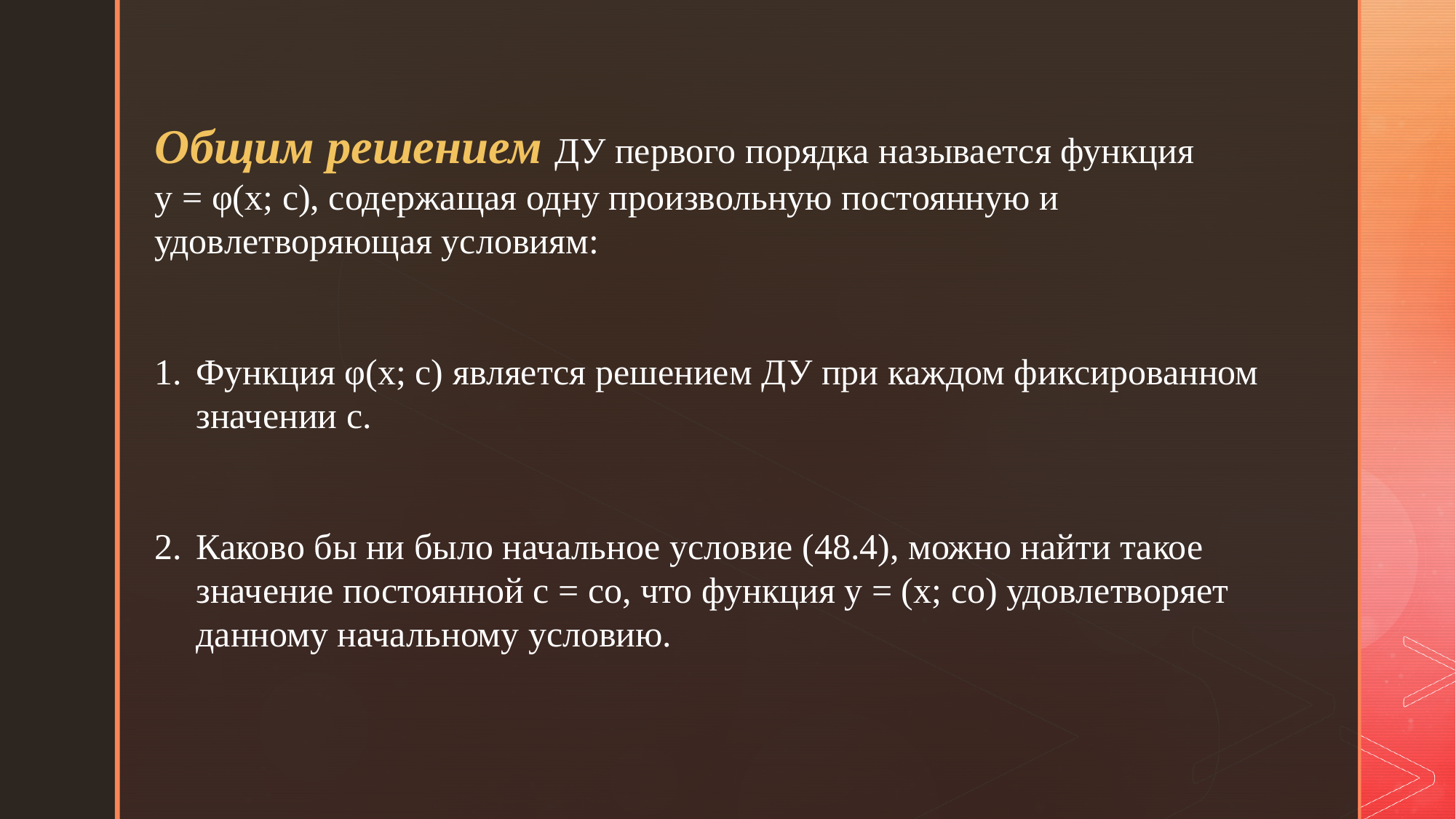

Общим решением ДУ первого порядка называется функция
у = φ(x; c), содержащая одну произвольную постоянную и удовлетворяющая условиям:

Функция φ(x; c) является решением ДУ при каждом фиксированном значении с.

Каково бы ни было начальное условие (48.4), можно найти такое значение постоянной с = со, что функция у = (x; co) удовлетворяет данному начальному условию.